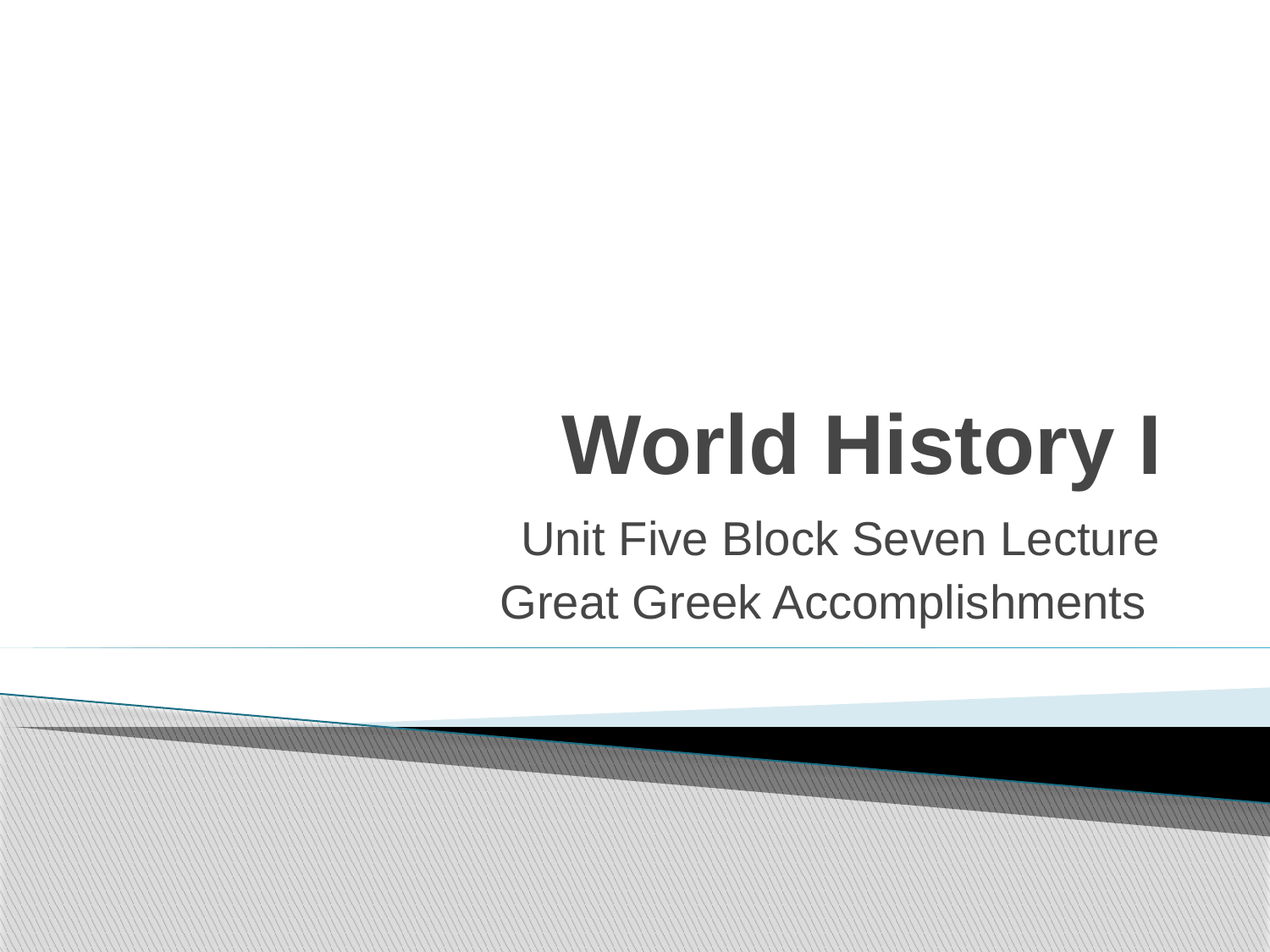

# World History I
Unit Five Block Seven Lecture
Great Greek Accomplishments